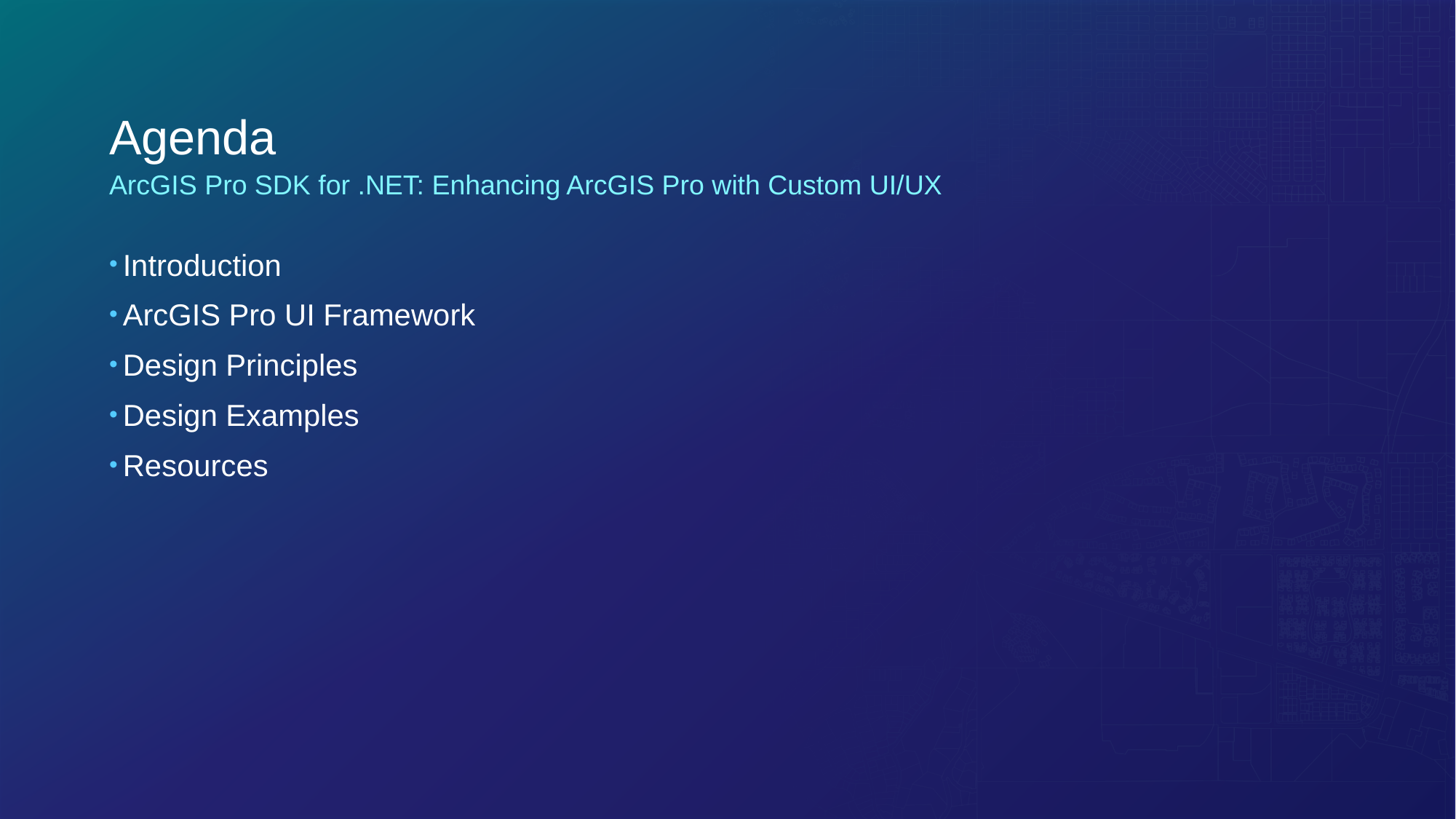

# Agenda
ArcGIS Pro SDK for .NET: Enhancing ArcGIS Pro with Custom UI/UX

Introduction
ArcGIS Pro UI Framework
Design Principles
Design Examples
Resources